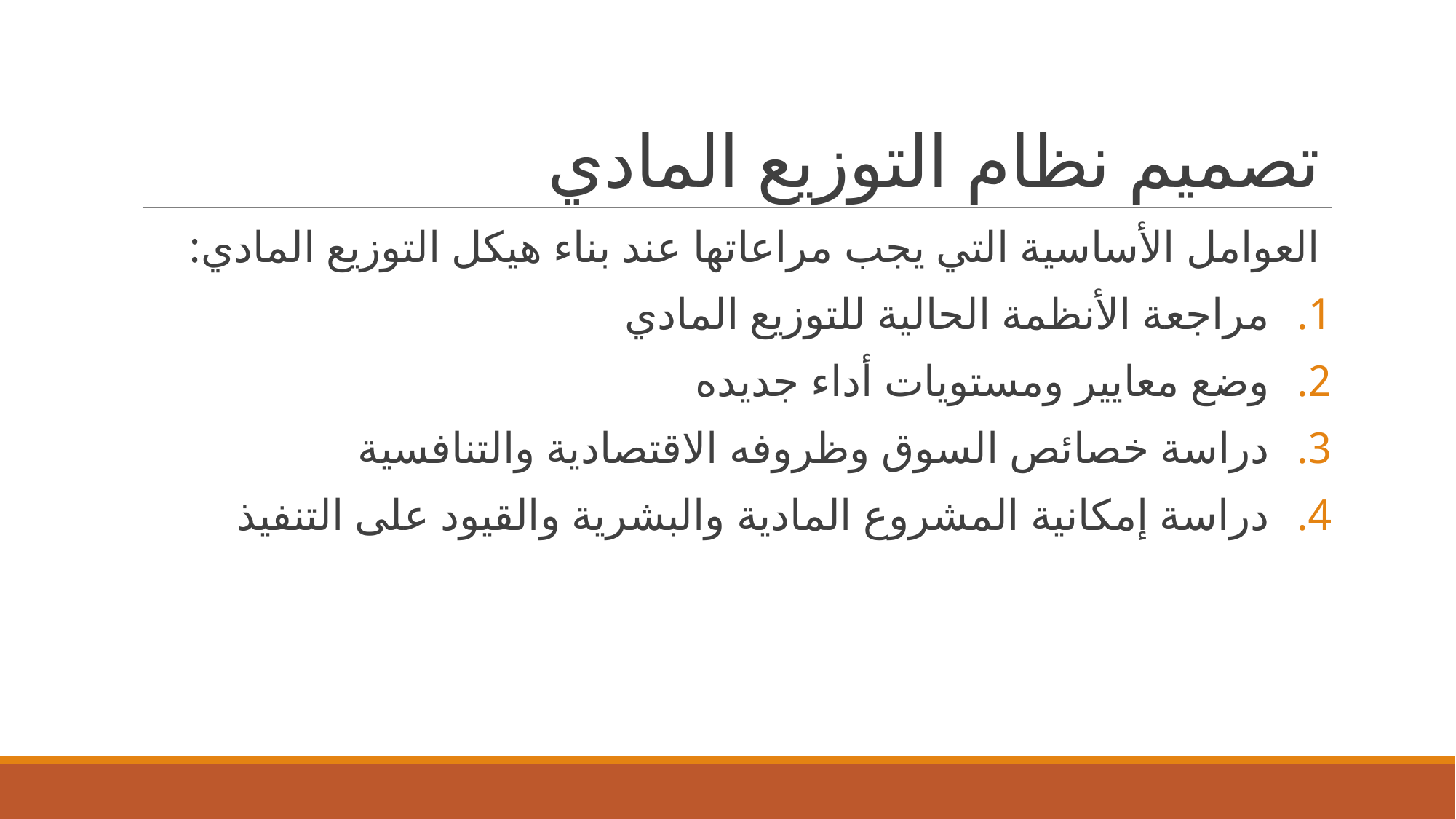

# تصميم نظام التوزيع المادي
العوامل الأساسية التي يجب مراعاتها عند بناء هيكل التوزيع المادي:
مراجعة الأنظمة الحالية للتوزيع المادي
وضع معايير ومستويات أداء جديده
دراسة خصائص السوق وظروفه الاقتصادية والتنافسية
دراسة إمكانية المشروع المادية والبشرية والقيود على التنفيذ